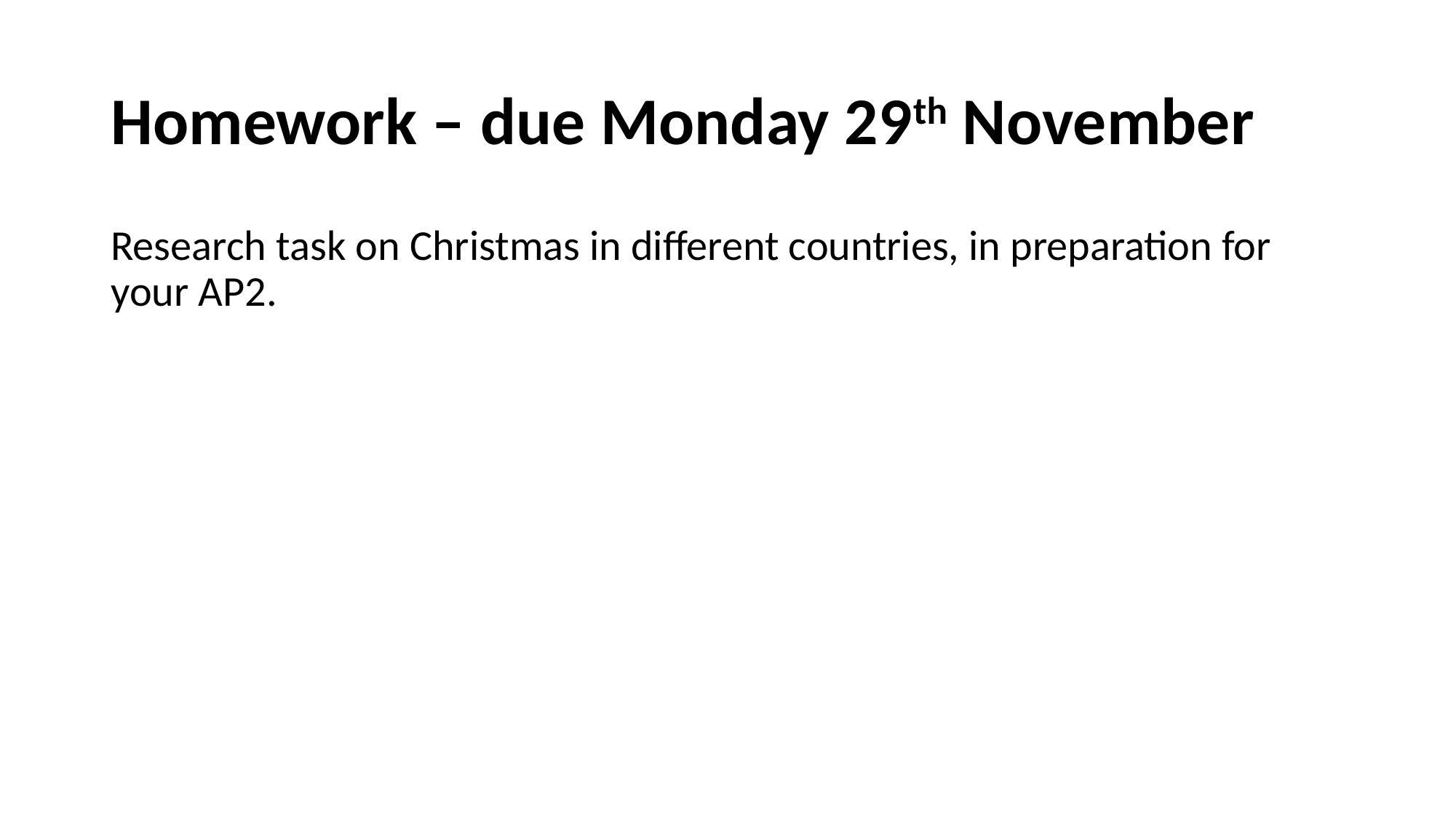

# Homework – due Monday 29th November
Research task on Christmas in different countries, in preparation for your AP2.